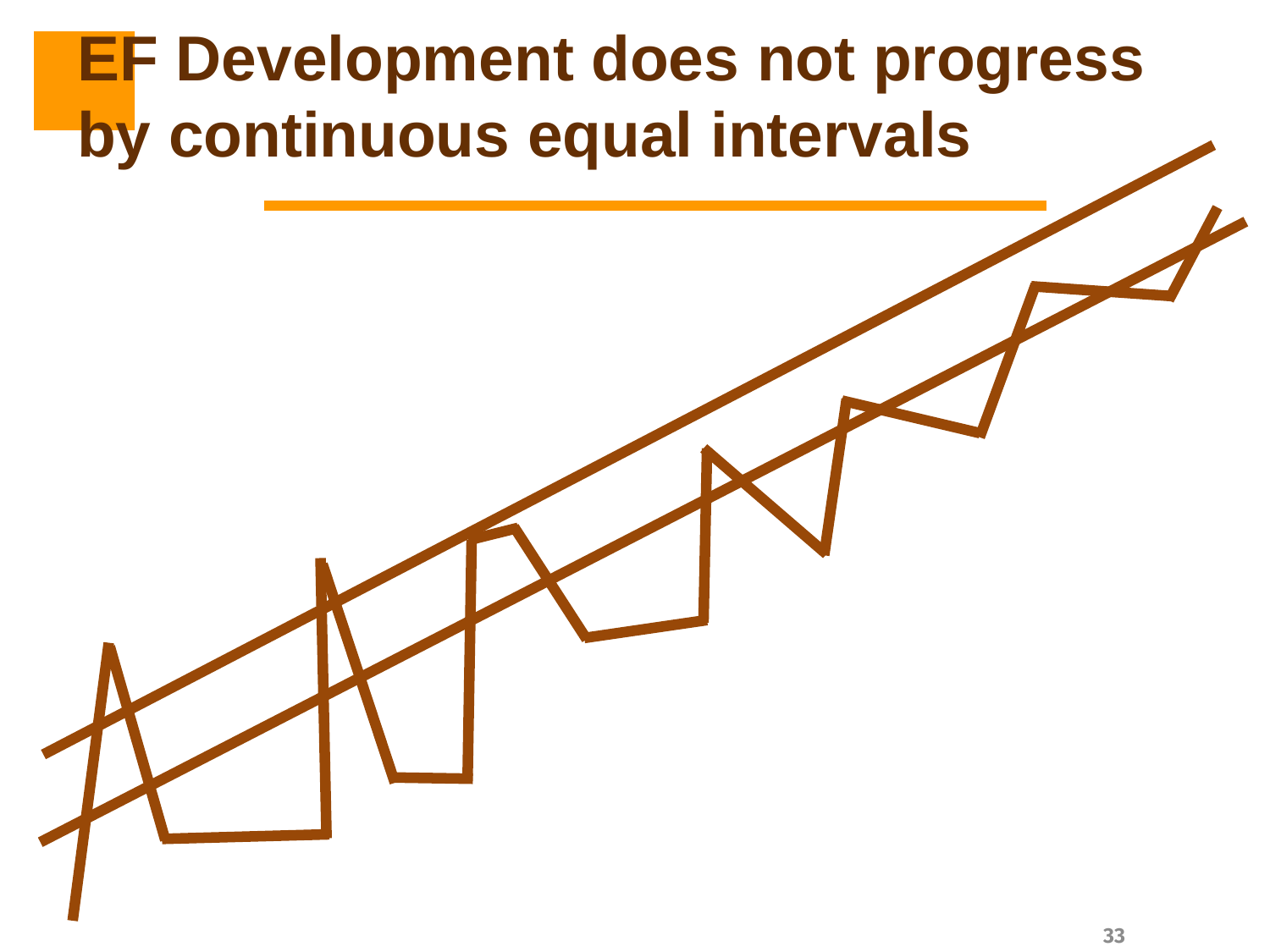

EF Development does not progress by continuous equal intervals

33